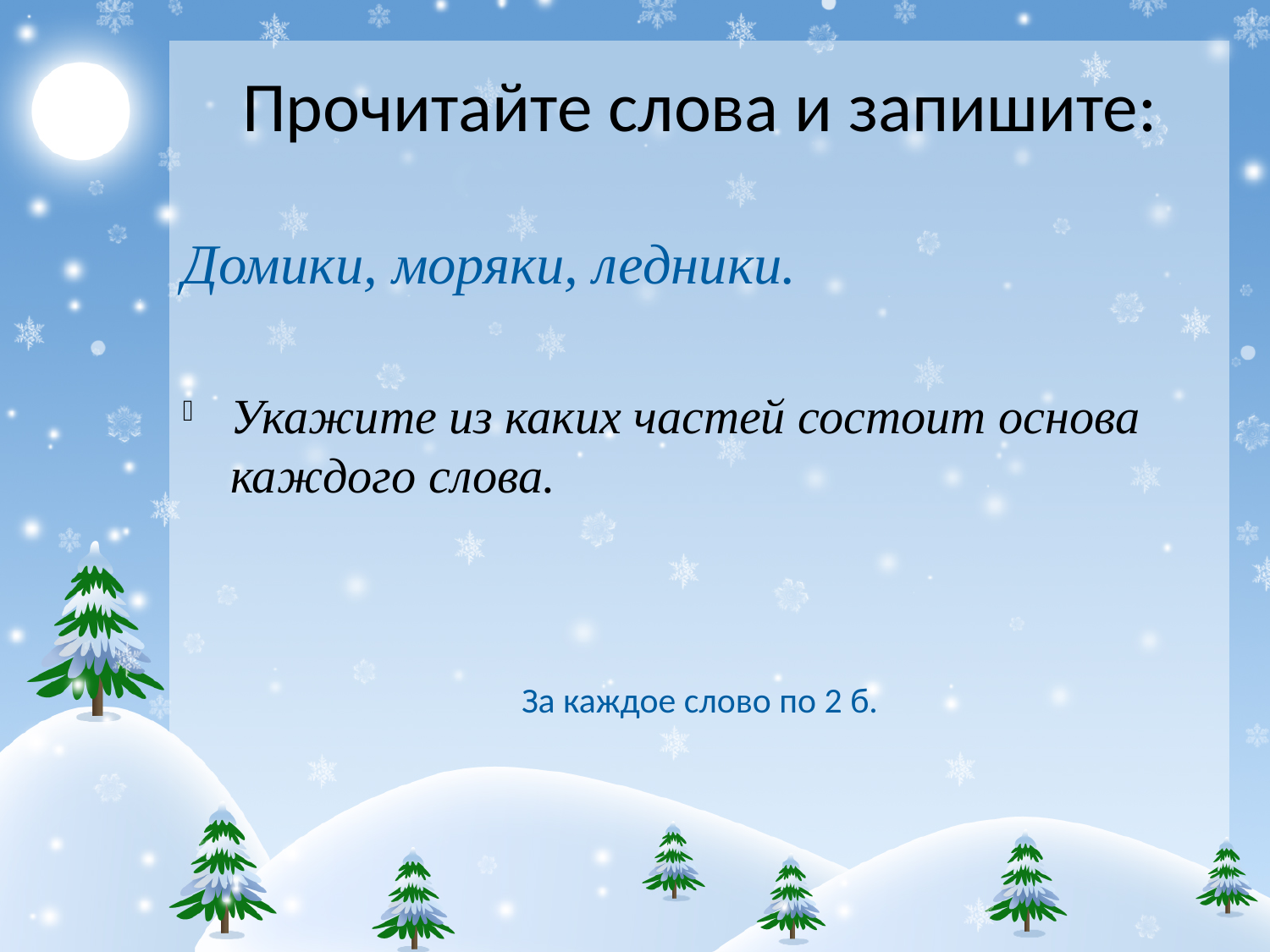

# Прочитайте слова и запишите:
Домики, моряки, ледники.

Укажите из каких частей состоит основа каждого слова.

За каждое слово по 2 б.